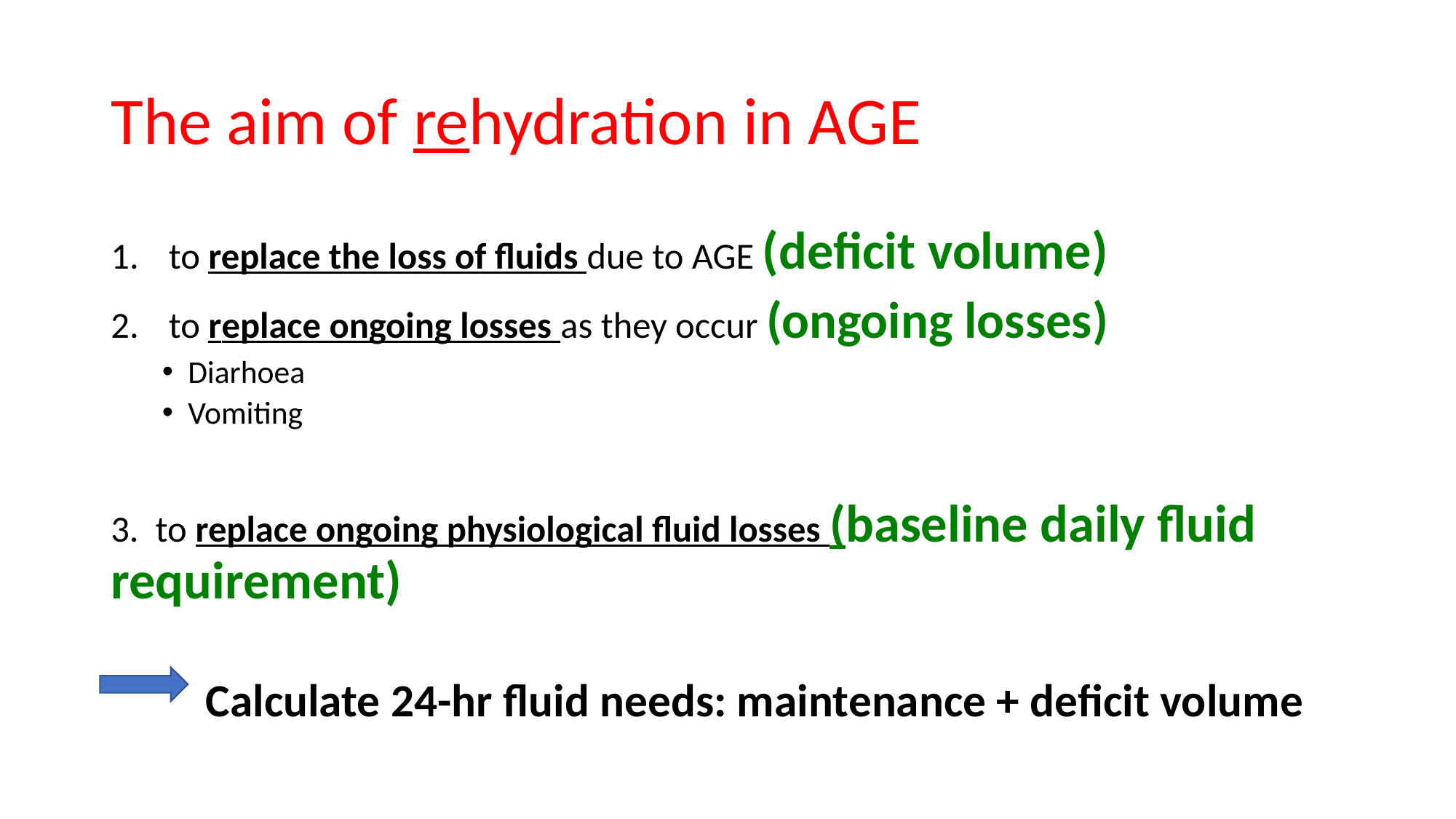

# The aim of rehydration in AGE
to replace the loss of fluids due to AGE (deficit volume)
to replace ongoing losses as they occur (ongoing losses)
Diarhoea
Vomiting

3.  to replace ongoing physiological fluid losses (baseline daily fluid requirement)

	Calculate 24-hr fluid needs: maintenance + deficit volume